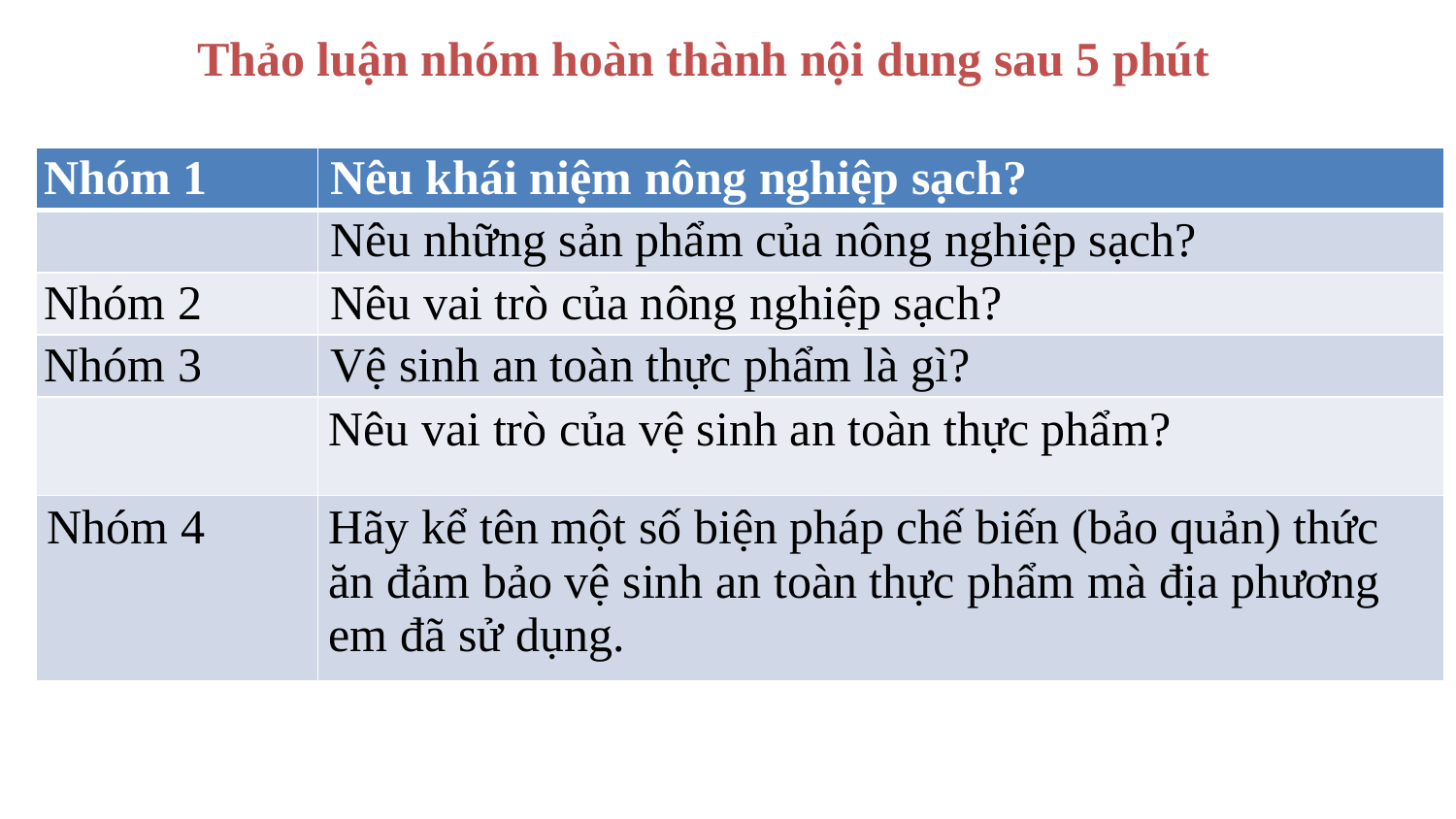

Thảo luận nhóm hoàn thành nội dung sau 5 phút
| Nhóm 1 | Nêu khái niệm nông nghiệp sạch? |
| --- | --- |
|  | Nêu những sản phẩm của nông nghiệp sạch? |
| Nhóm 2 | Nêu vai trò của nông nghiệp sạch? |
| Nhóm 3 | Vệ sinh an toàn thực phẩm là gì? |
|  | Nêu vai trò của vệ sinh an toàn thực phẩm? |
| Nhóm 4 | Hãy kể tên một số biện pháp chế biến (bảo quản) thức ăn đảm bảo vệ sinh an toàn thực phẩm mà địa phương em đã sử dụng. |